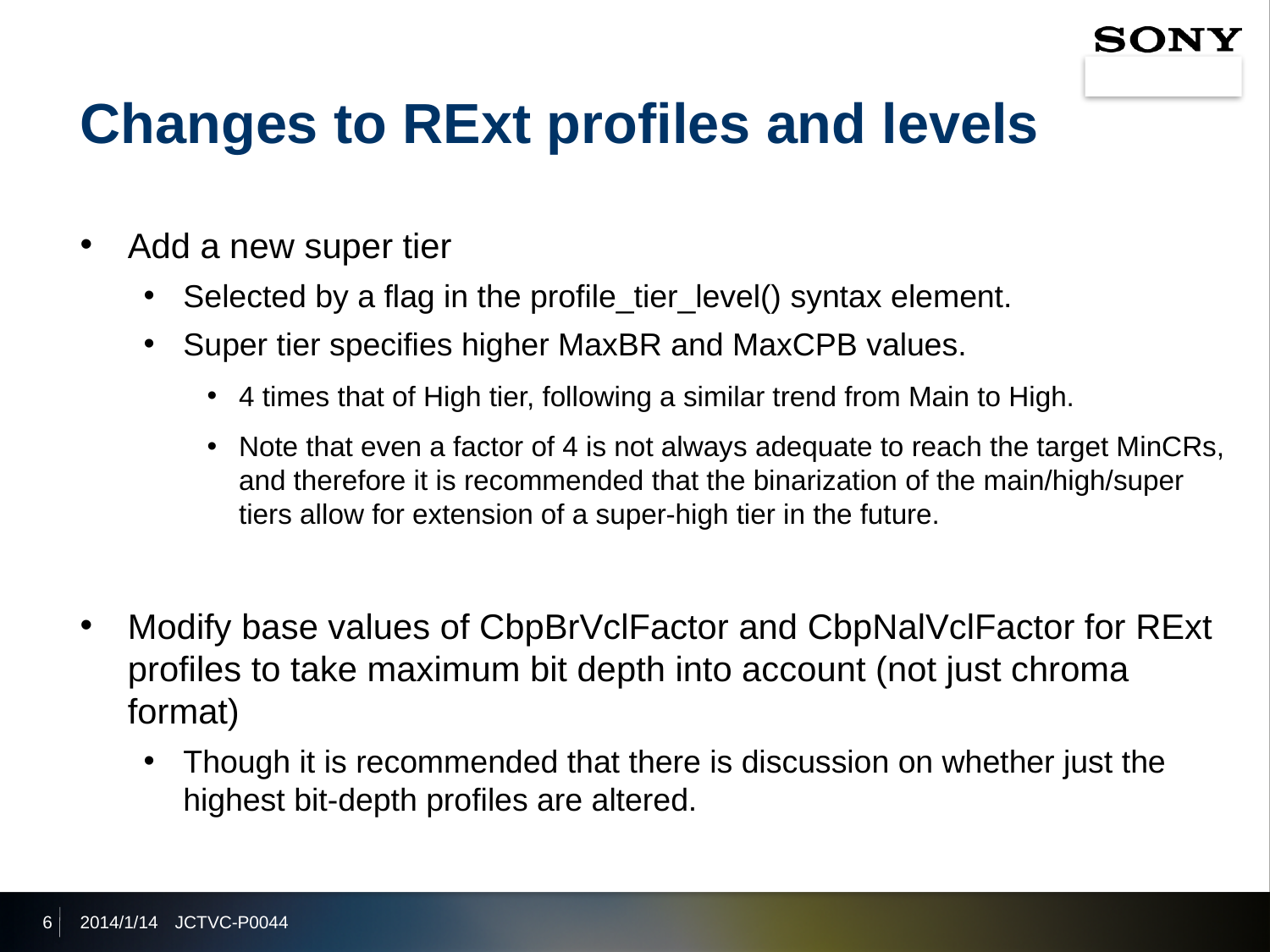

# Changes to RExt profiles and levels

Add a new super tier
Selected by a flag in the profile_tier_level() syntax element.
Super tier specifies higher MaxBR and MaxCPB values.
4 times that of High tier, following a similar trend from Main to High.
Note that even a factor of 4 is not always adequate to reach the target MinCRs, and therefore it is recommended that the binarization of the main/high/super tiers allow for extension of a super-high tier in the future.

Modify base values of CbpBrVclFactor and CbpNalVclFactor for RExt profiles to take maximum bit depth into account (not just chroma format)
Though it is recommended that there is discussion on whether just the highest bit-depth profiles are altered.
6
2014/1/14
JCTVC-P0044